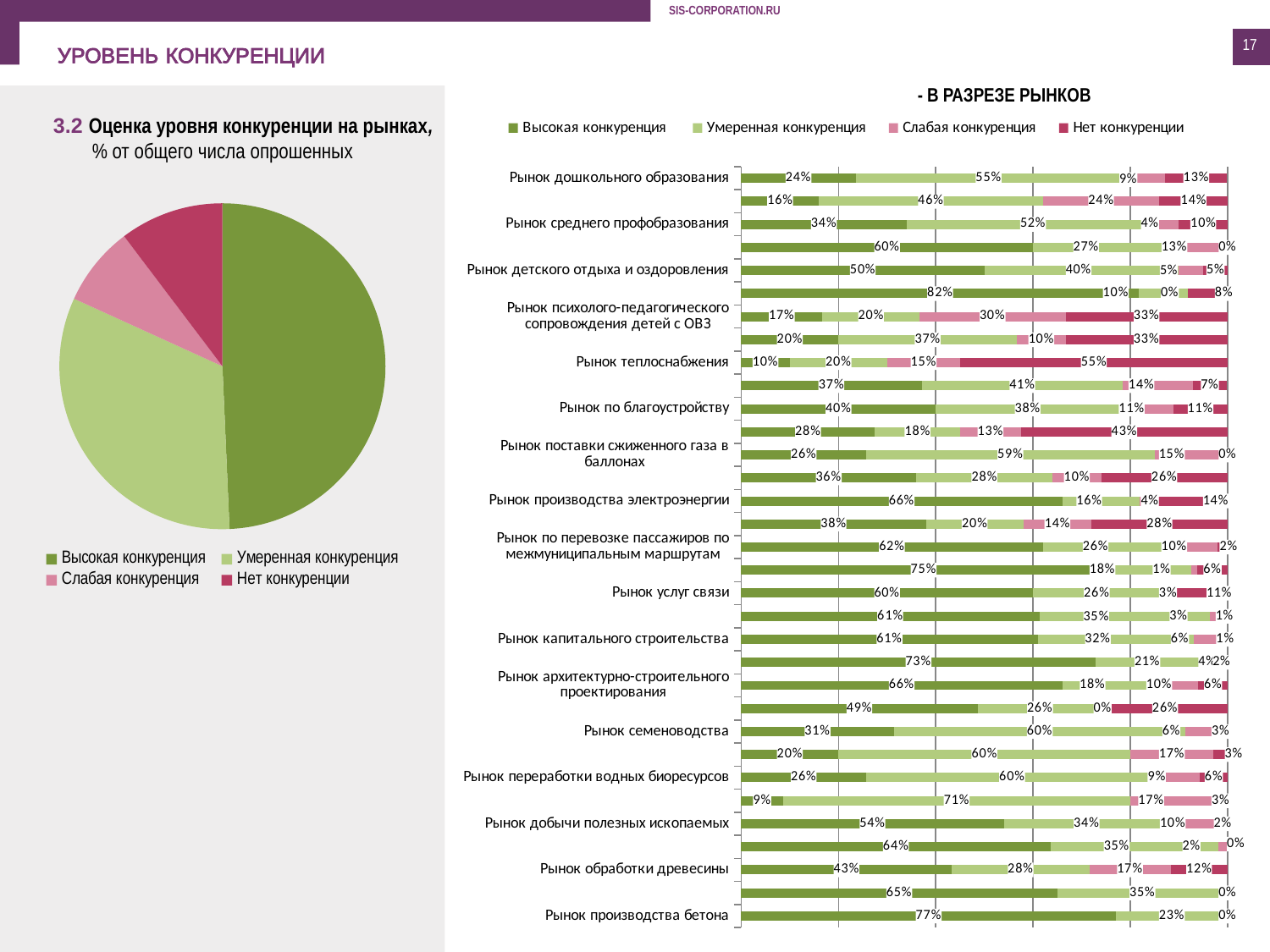

17
УРОВЕНЬ КОНКУРЕНЦИИ
- в разрезе рынков
3.2 Оценка уровня конкуренции на рынках,
        % от общего числа опрошенных

### Chart

| Category | Высокая конкуренция  | Умеренная конкуренция | Слабая конкуренция | Нет конкуренции |
|---|---|---|---|---|
| Рынок дошкольного образования | 0.23600000000000002 | 0.545 | 0.09100000000000003 | 0.127 |
| Рынок общего образования | 0.16 | 0.46 | 0.24000000000000002 | 0.14 |
| Рынок среднего профобразования | 0.34 | 0.52 | 0.04000000000000001 | 0.1 |
| Рынок дополнительного образования | 0.6000000000000001 | 0.267 | 0.133 | 0.0 |
| Рынок детского отдыха и оздоровления | 0.5 | 0.4 | 0.05 | 0.05 |
| Рынок розничной торговли лекарственными препаратами | 0.818 | 0.1 | 0.0 | 0.082 |
| Рынок психолого-педагогического сопровождения детей с ОВЗ | 0.167 | 0.2 | 0.30000000000000004 | 0.3330000000000001 |
| Рынок социальных услуг | 0.2 | 0.3670000000000001 | 0.1 | 0.3330000000000001 |
| Рынок теплоснабжения | 0.1 | 0.2 | 0.15000000000000002 | 0.55 |
| Рынок по сбору и транспортированию ТКО | 0.37100000000000005 | 0.41400000000000003 | 0.14300000000000002 | 0.071 |
| Рынок по благоустройству | 0.4 | 0.37800000000000006 | 0.111 | 0.111 |
| Рынок по содержанию и ремонту в многоквартирном доме | 0.275 | 0.17500000000000002 | 0.125 | 0.4250000000000001 |
| Рынок поставки сжиженного газа в баллонах | 0.257 | 0.593 | 0.15000000000000002 | 0.0 |
| Рынок купли-продажи электроэнергии | 0.36000000000000004 | 0.2800000000000001 | 0.1 | 0.26 |
| Рынок производства электроэнергии | 0.6600000000000001 | 0.16 | 0.04000000000000001 | 0.14 |
| Рынок  по перевозке пассажиров по муниципальным маршрутам | 0.38000000000000006 | 0.2 | 0.14 | 0.2800000000000001 |
| Рынок по перевозке пассажиров по межмуниципальным маршрутам | 0.6200000000000001 | 0.26 | 0.1 | 0.020000000000000004 |
| Рынок легкового такси | 0.7500000000000001 | 0.17500000000000002 | 0.012999999999999998 | 0.063 |
| Рынок услуг связи | 0.6000000000000001 | 0.262 | 0.031000000000000003 | 0.10800000000000001 |
| Рынок жилищного строительства  | 0.6130000000000001 | 0.35000000000000003 | 0.025 | 0.012999999999999998 |
| Рынок капитального строительства | 0.6100000000000001 | 0.32000000000000006 | 0.060000000000000005 | 0.010000000000000002 |
| Рынок дорожной деятельности | 0.7290000000000001 | 0.21200000000000002 | 0.03500000000000001 | 0.024 |
| Рынок архитектурно-строительного проектирования | 0.6600000000000001 | 0.18000000000000002 | 0.1 | 0.060000000000000005 |
| Рынок племенного животноводства | 0.4860000000000001 | 0.257 | 0.0 | 0.257 |
| Рынок семеноводства | 0.31400000000000006 | 0.6000000000000001 | 0.05700000000000001 | 0.029 |
| Рынок вылова водных биоресурсов | 0.2 | 0.6000000000000001 | 0.171 | 0.029 |
| Рынок переработки водных биоресурсов | 0.257 | 0.6000000000000001 | 0.08600000000000002 | 0.05700000000000001 |
| Рынок товарной аквакультуры | 0.08600000000000002 | 0.7140000000000001 | 0.171 | 0.029 |
| Рынок добычи полезных ископаемых | 0.54 | 0.34 | 0.1 | 0.020000000000000004 |
| Рынок легкой промышленности | 0.6360000000000001 | 0.34500000000000003 | 0.018 | 0.0 |
| Рынок обработки древесины | 0.43300000000000005 | 0.28300000000000003 | 0.167 | 0.11700000000000002 |
| Рынок производства кирпича | 0.6500000000000001 | 0.35000000000000003 | 0.0 | 0.0 |
| Рынок производства бетона | 0.7710000000000001 | 0.229 | 0.0 | 0.0 |

### Chart

| Category | Столбец2 |
|---|---|
| Высокая конкуренция  | 0.4930000000000004 |
| Умеренная конкуренция | 0.32500000000000057 |
| Слабая конкуренция | 0.07900000000000013 |
| Нет конкуренции | 0.10299999999999998 |